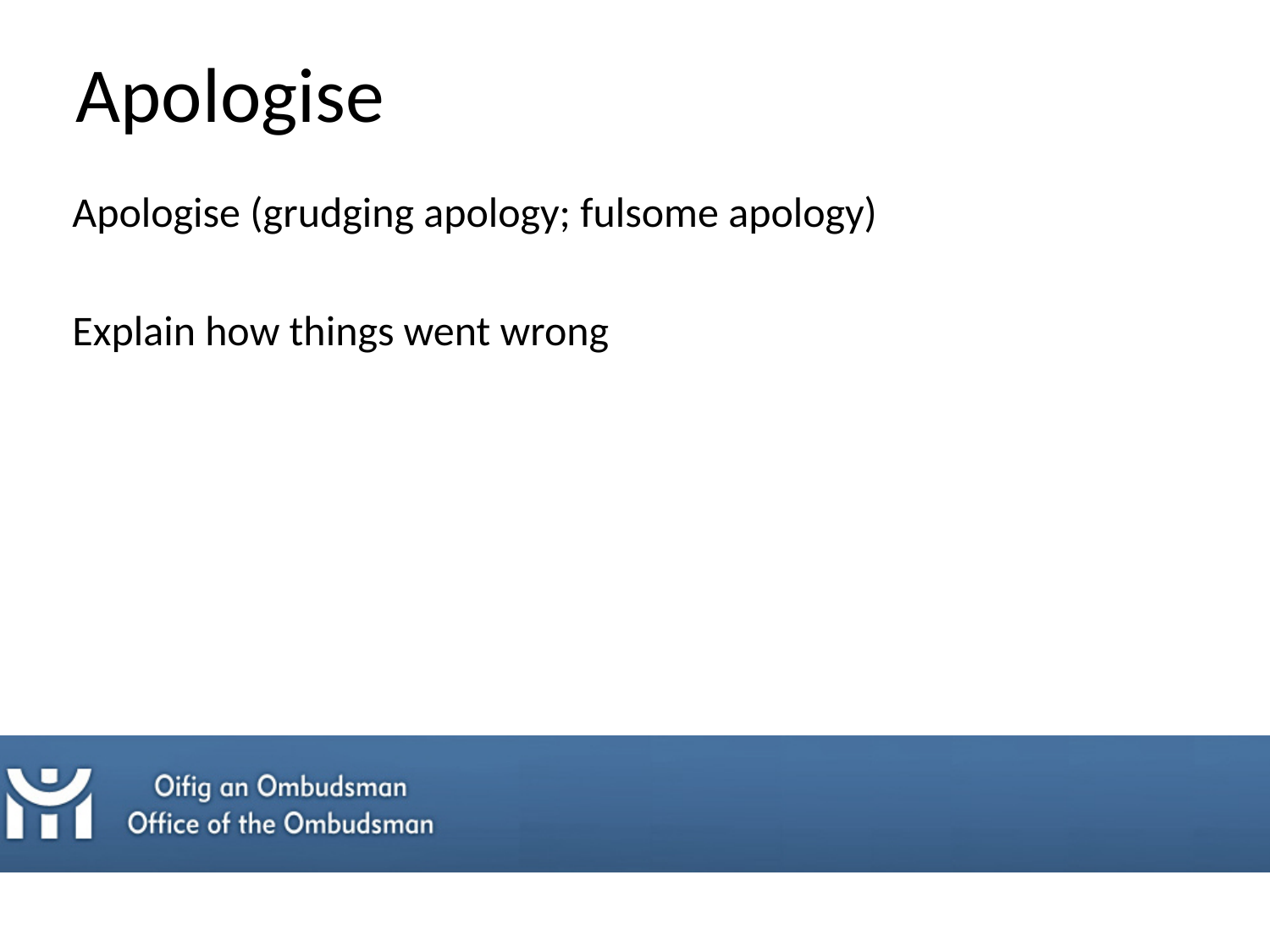

Apologise
Apologise (grudging apology; fulsome apology)

Explain how things went wrong